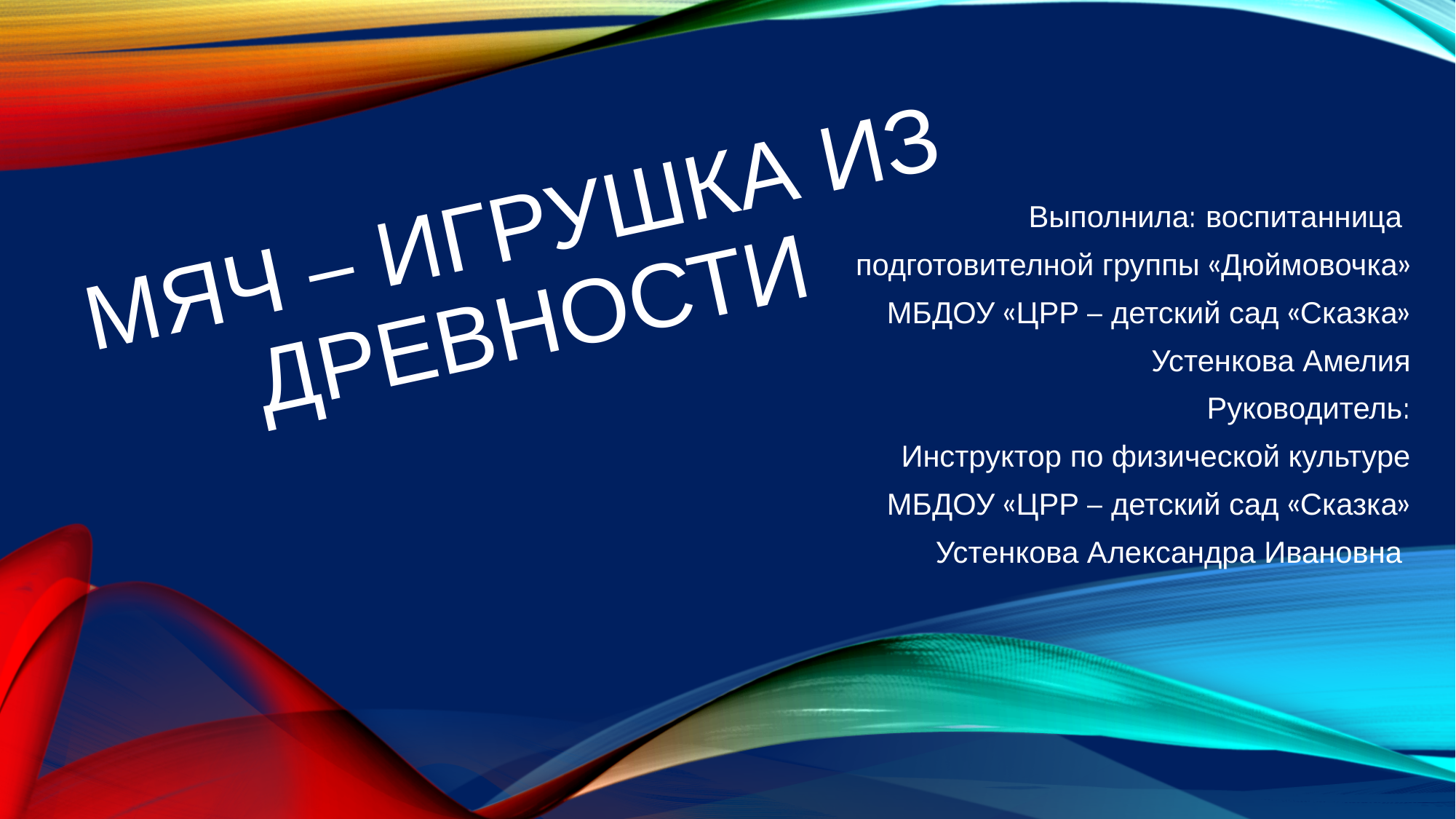

# Мяч – игрушка из древности
Выполнила: воспитанница
подготовителной группы «Дюймовочка»
 МБДОУ «ЦРР – детский сад «Сказка»
Устенкова Амелия
Руководитель:
Инструктор по физической культуре
МБДОУ «ЦРР – детский сад «Сказка»
Устенкова Александра Ивановна